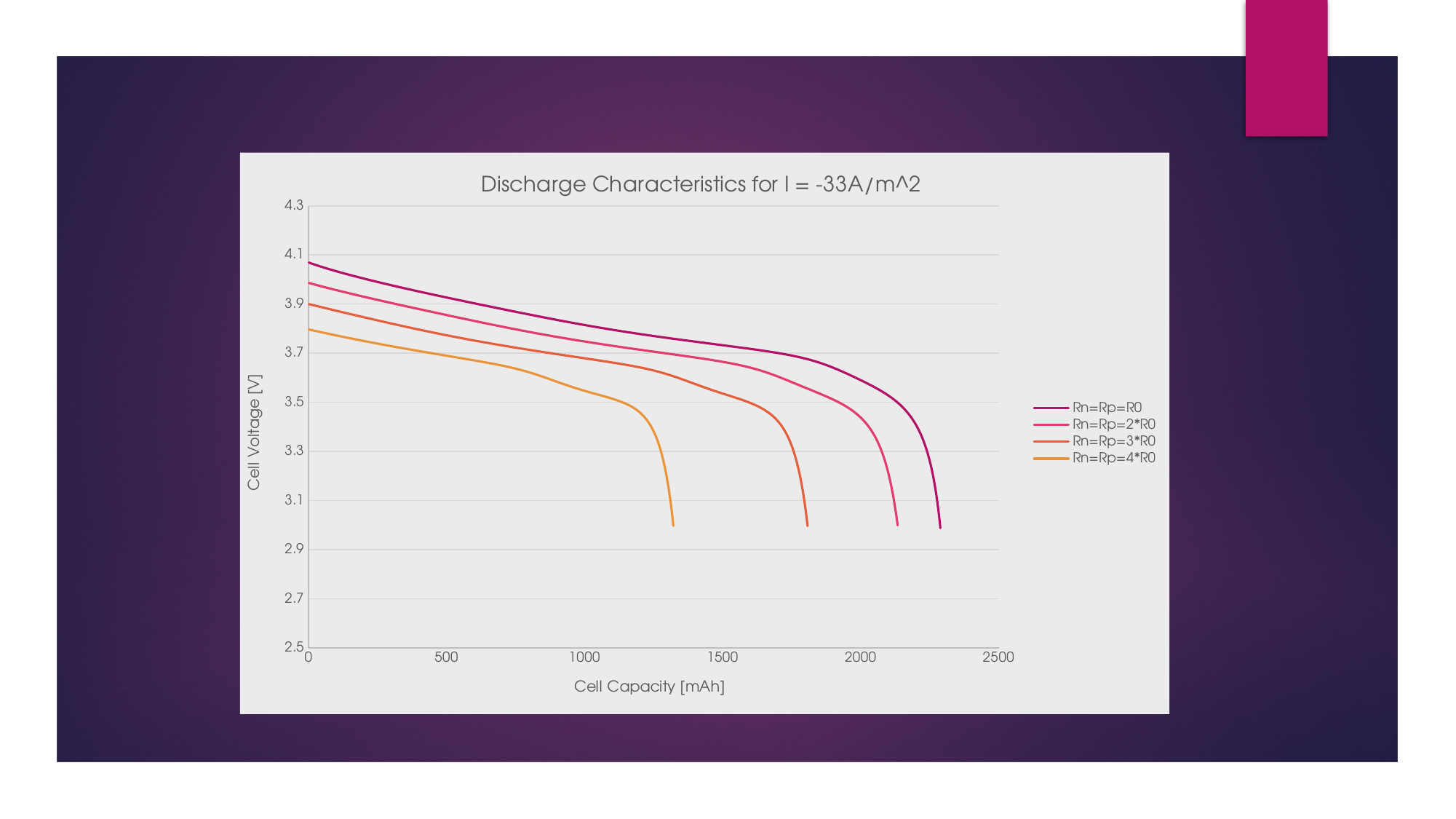

### Chart: Discharge Characteristics for I = -33A/m^2

| Category | Rn=Rp=R0 | Rn=Rp=2*R0 | Rn=Rp=3*R0 | Rn=Rp=4*R0 |
|---|---|---|---|---|